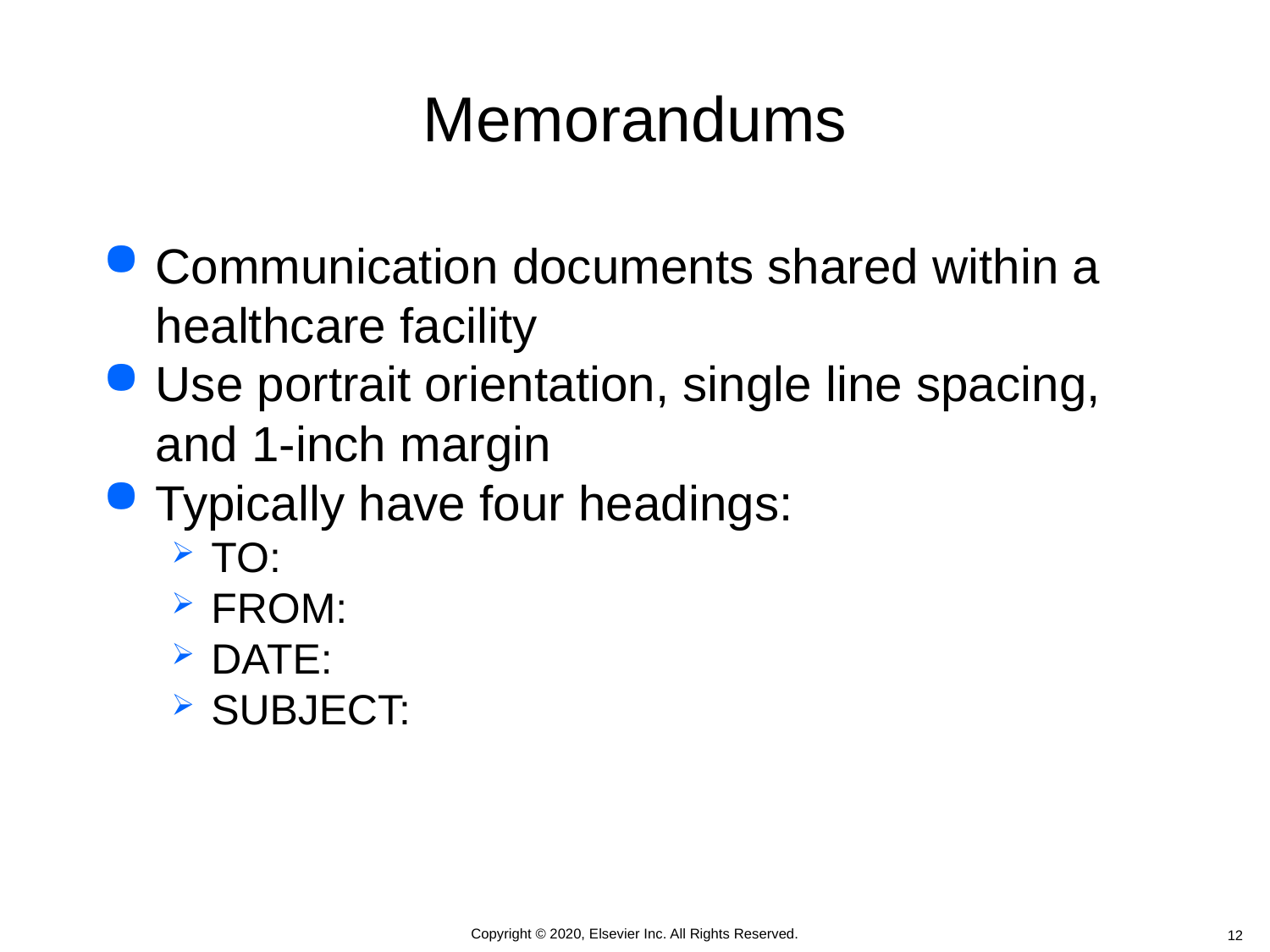

# Memorandums
Communication documents shared within a healthcare facility
Use portrait orientation, single line spacing, and 1-inch margin
Typically have four headings:
TO:
FROM:
DATE:
SUBJECT:
 12